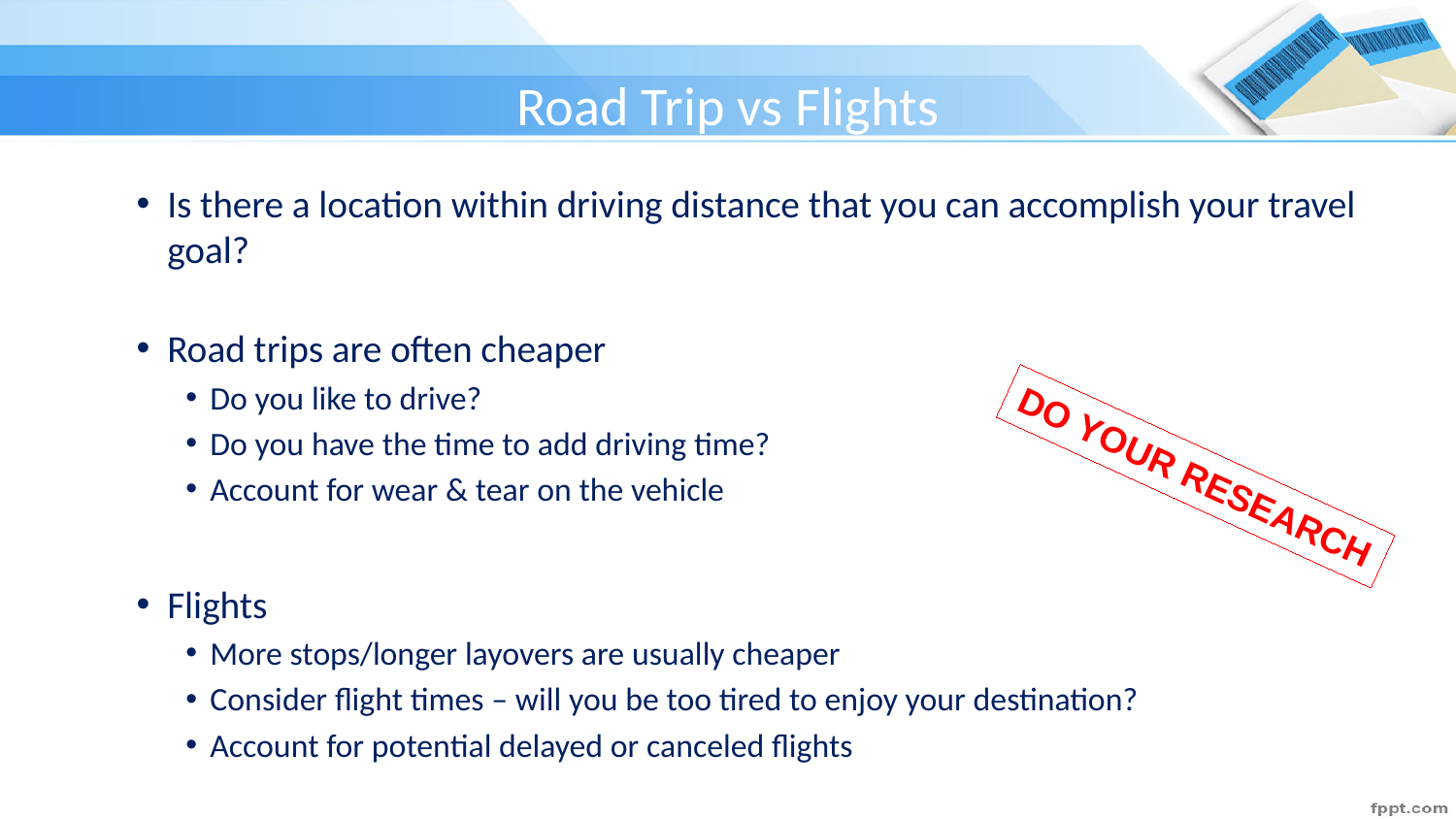

# Road Trip vs Flights
Is there a location within driving distance that you can accomplish your travel goal?
Road trips are often cheaper
Do you like to drive?
Do you have the time to add driving time?
Account for wear & tear on the vehicle

Flights
More stops/longer layovers are usually cheaper
Consider flight times – will you be too tired to enjoy your destination?
Account for potential delayed or canceled flights

DO YOUR RESEARCH